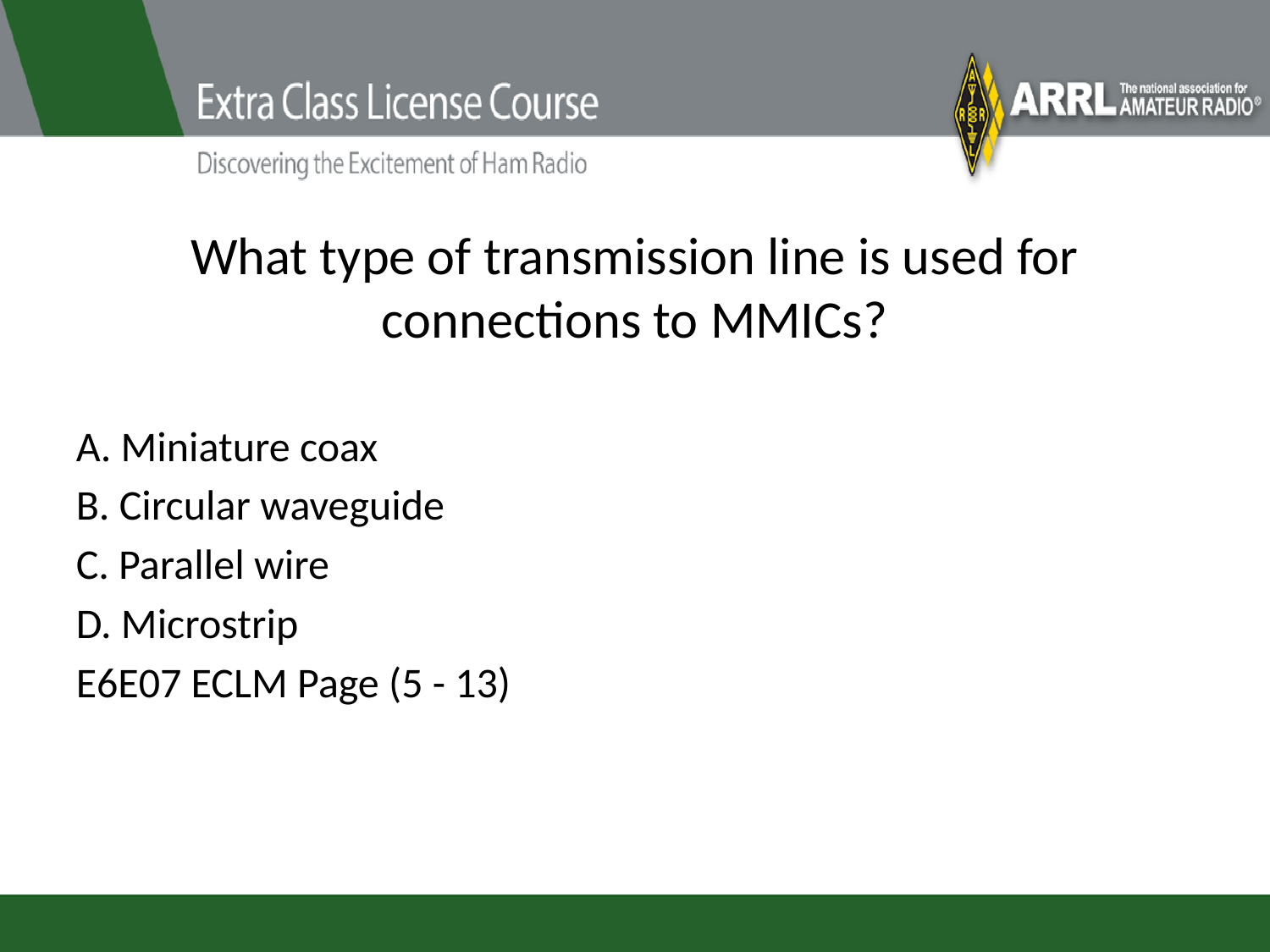

# What type of transmission line is used for connections to MMICs?
A. Miniature coax
B. Circular waveguide
C. Parallel wire
D. Microstrip
E6E07 ECLM Page (5 - 13)